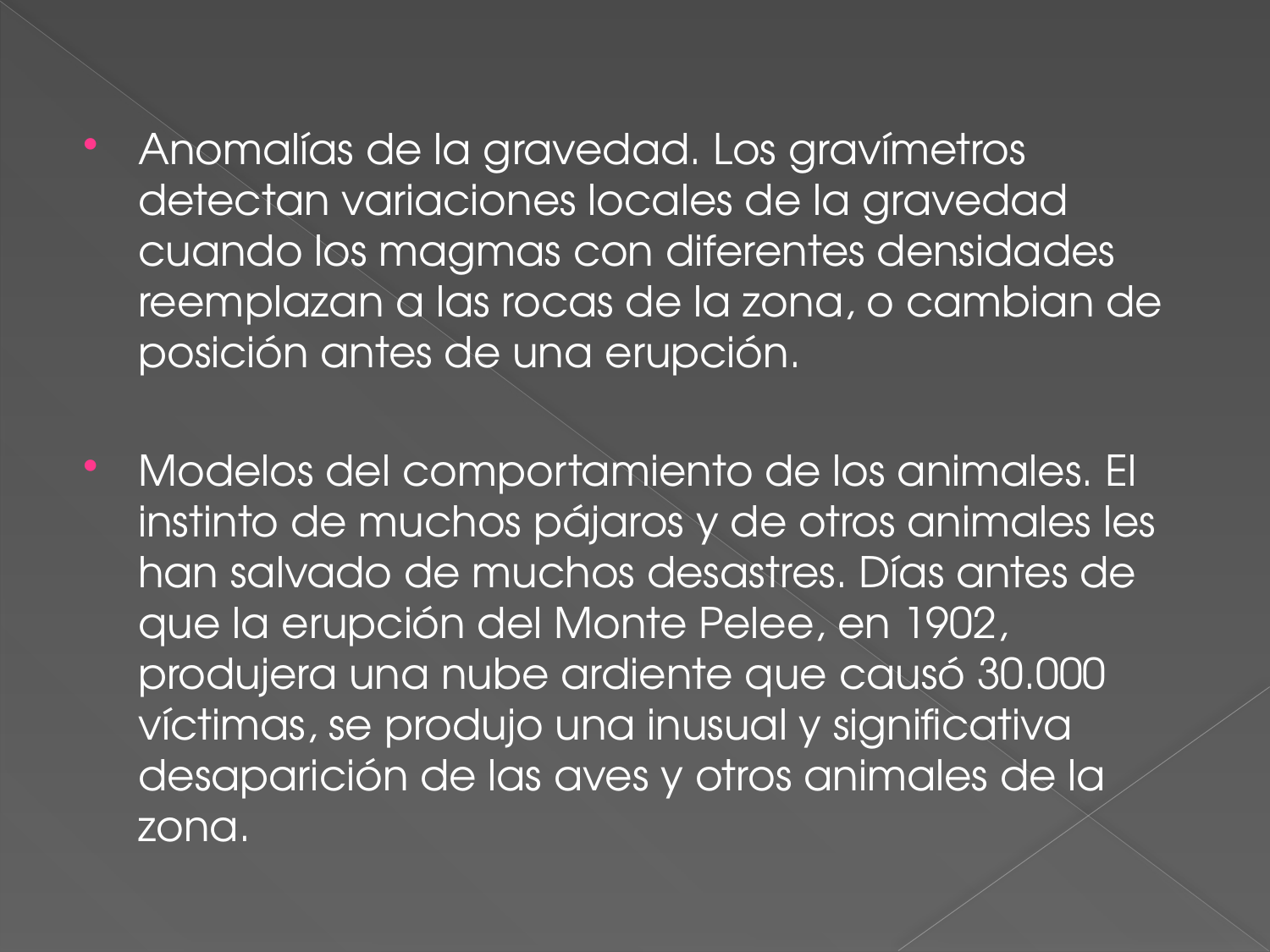

#
Anomalías de la gravedad. Los gravímetros detectan variaciones locales de la gravedad cuando los magmas con diferentes densidades reemplazan a las rocas de la zona, o cambian de posición antes de una erupción.

Modelos del comportamiento de los animales. El instinto de muchos pájaros y de otros animales les han salvado de muchos desastres. Días antes de que la erupción del Monte Pelee, en 1902, produjera una nube ardiente que causó 30.000 víctimas, se produjo una inusual y significativa desaparición de las aves y otros animales de la zona.